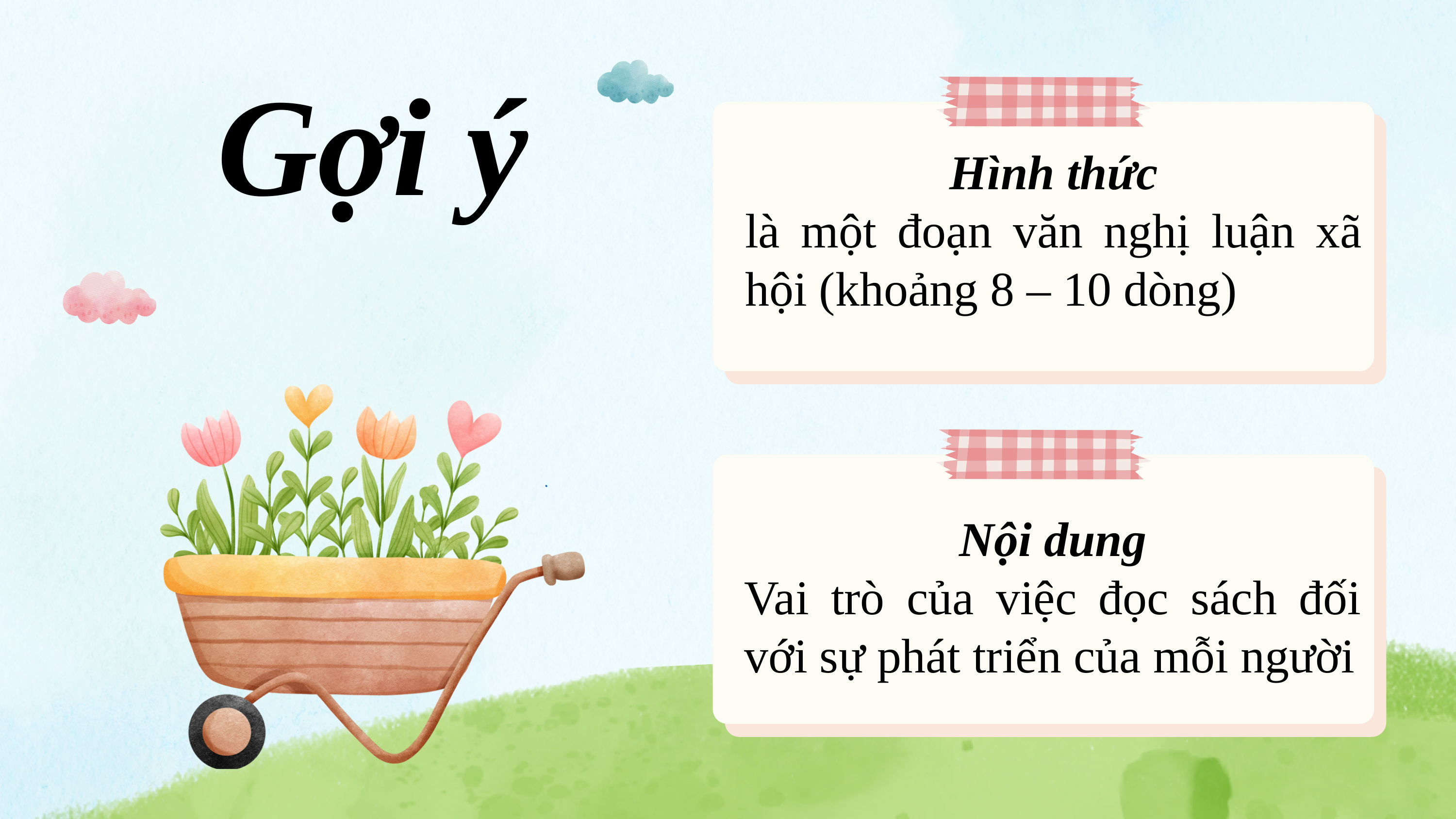

Hình thức
là một đoạn văn nghị luận xã hội (khoảng 8 – 10 dòng)
Gợi ý

Nội dung
Vai trò của việc đọc sách đối với sự phát triển của mỗi người